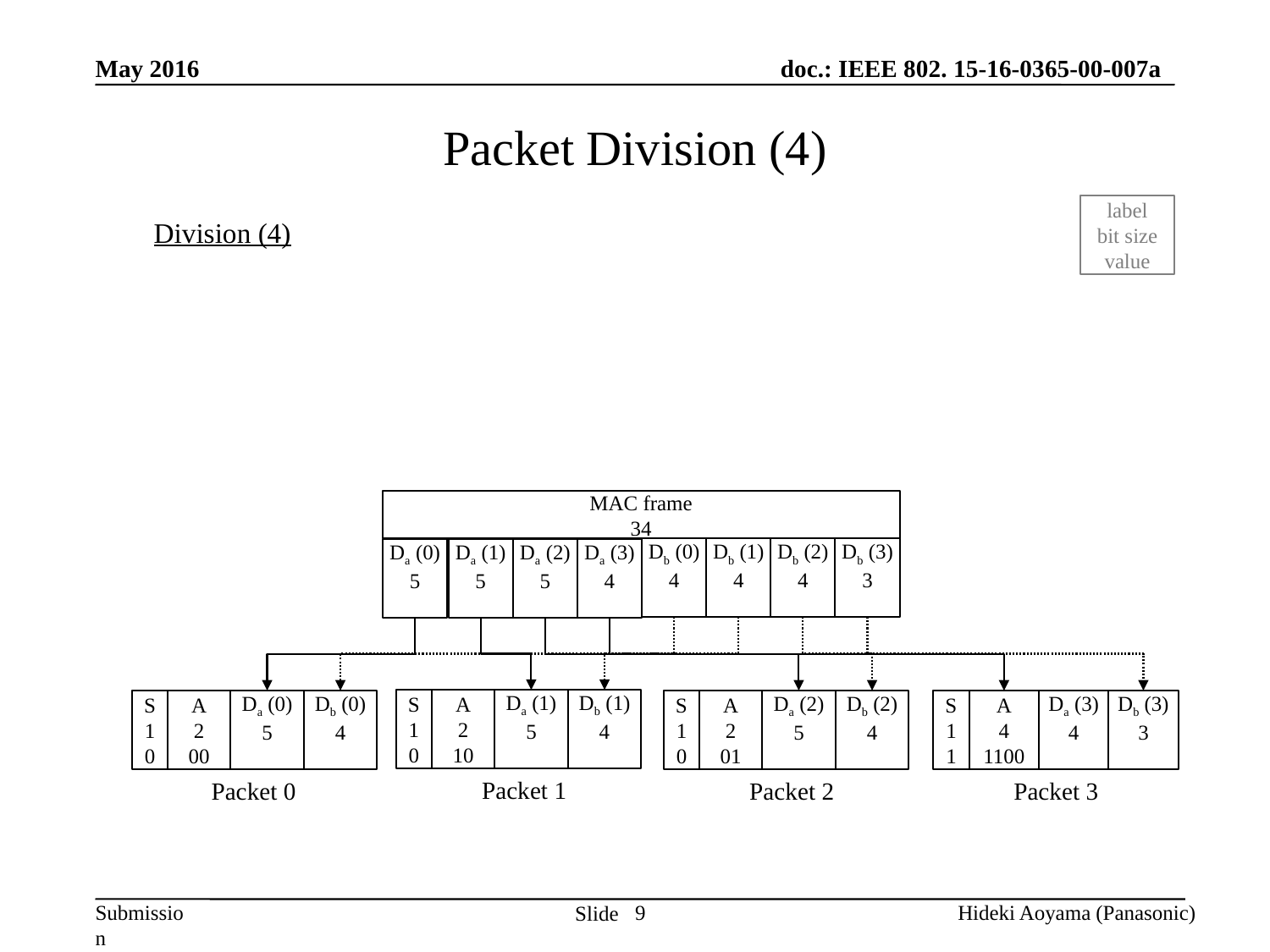

May 2016
# Packet Division (4)
label
bit size
value
Division (4)
MAC frame
34
Db (1)
4

Db (2)
4

Db (3)
3

Db (0)
4

Da (1)
5

Da (2)
5

Da (3)
4

Da (0)
5

S
1
0
A
2
10
Da (1)
5

Db (1)
4

S
1
0
A
2
00
Da (0)
5

Db (0)
4

S
1
0
A
2
01
Da (2)
5

Db (2)
4

S
1
1
A
4
1100
Da (3)
4

Db (3)
3

Packet 1
Packet 0
Packet 2
Packet 3
9
Hideki Aoyama (Panasonic)